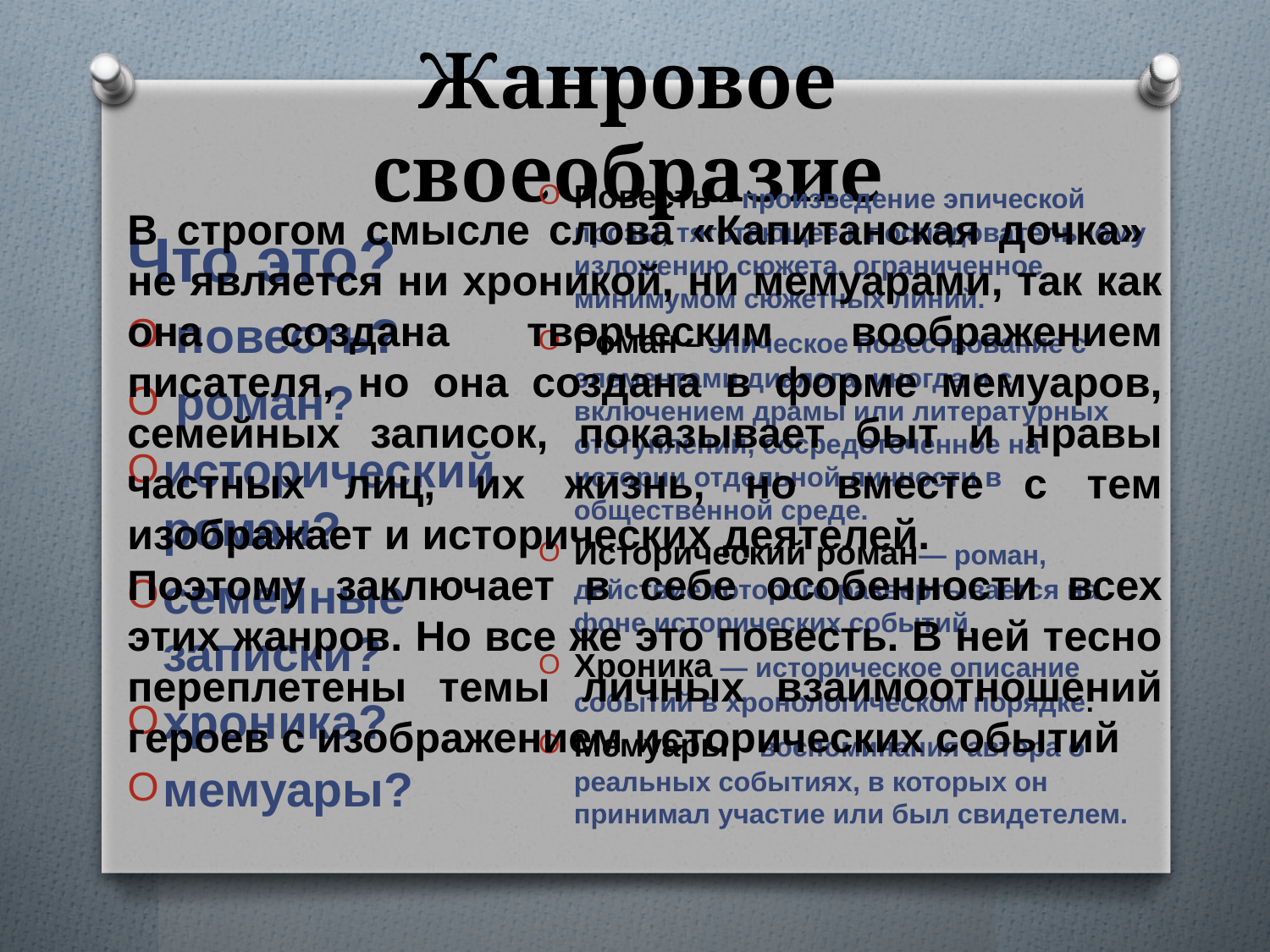

# Жанровое своеобразие
Повесть – произведение эпической прозы, тяготеющее к последовательному изложению сюжета, ограниченное минимумом сюжетных линий.
Роман – эпическое повествование с элементами диалога, иногда и с включением драмы или литературных отступлений, сосредоточенное на истории отдельной личности в общественной среде.
Исторический роман— роман, действие которого развертывается на фоне исторических событий.
Хроника — историческое описание событий в хронологическом порядке.
Мемуары – воспоминания автора о реальных событиях, в которых он принимал участие или был свидетелем.

Что это?
 повесть?
 роман?
исторический роман?
семейные записки?
хроника?
мемуары?

В строгом смысле слова «Капитанская дочка»  не является ни хроникой, ни мемуарами, так как она создана творческим воображением писателя, но она создана в форме мемуаров, семейных записок, показывает быт и нравы частных лиц, их жизнь, но вместе с тем изображает и исторических деятелей.
Поэтому заключает в себе особенности всех этих жанров. Но все же это повесть. В ней тесно переплетены темы личных взаимоотношений героев с изображением исторических событий